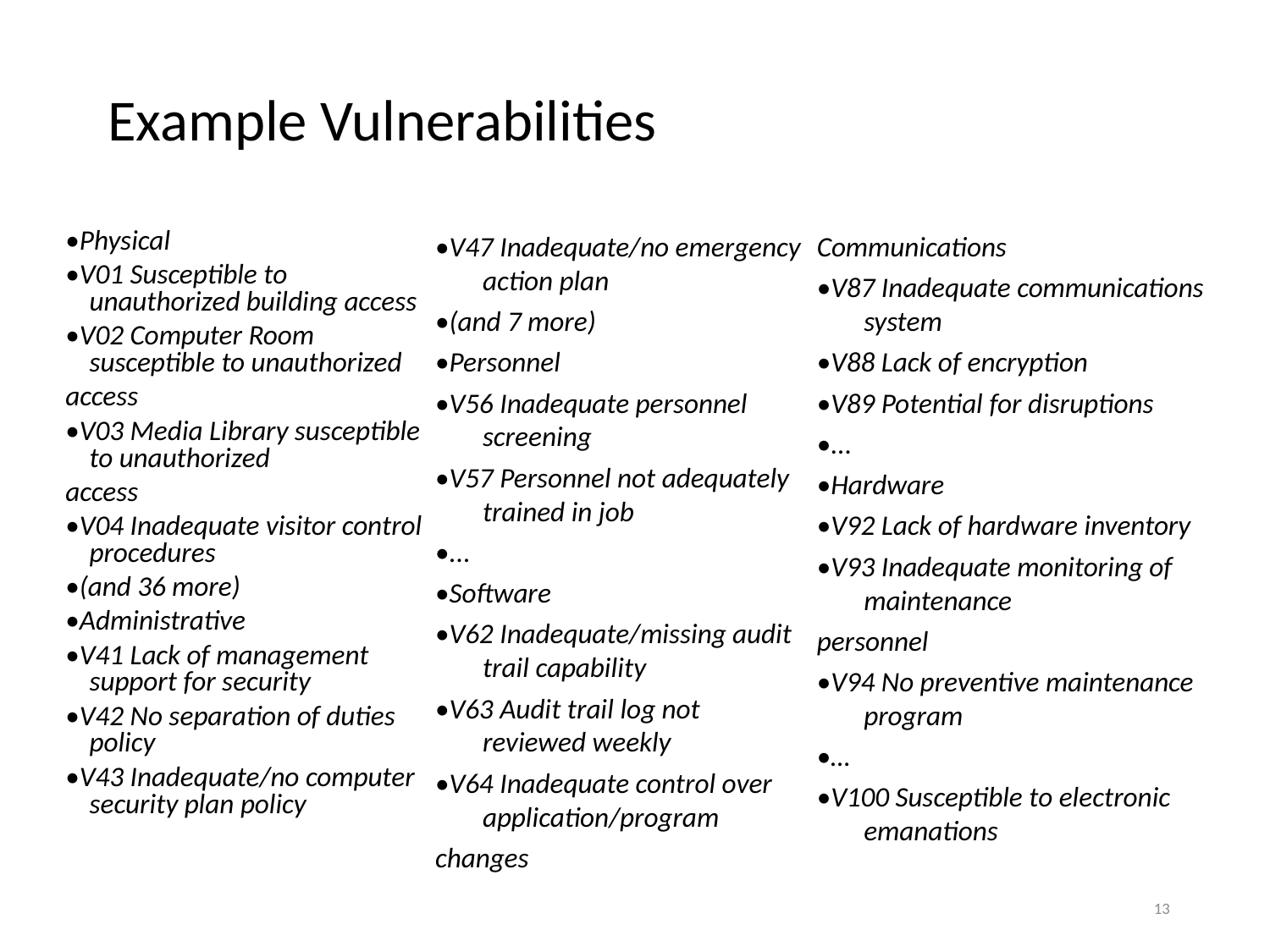

# Example Vulnerabilities
•Physical
•V01 Susceptible to unauthorized building access
•V02 Computer Room susceptible to unauthorized
access
•V03 Media Library susceptible to unauthorized
access
•V04 Inadequate visitor control procedures
•(and 36 more)
•Administrative
•V41 Lack of management support for security
•V42 No separation of duties policy
•V43 Inadequate/no computer security plan policy
•V47 Inadequate/no emergency action plan
•(and 7 more)
•Personnel
•V56 Inadequate personnel screening
•V57 Personnel not adequately trained in job
•...
•Software
•V62 Inadequate/missing audit trail capability
•V63 Audit trail log not reviewed weekly
•V64 Inadequate control over application/program
changes
Communications
•V87 Inadequate communications system
•V88 Lack of encryption
•V89 Potential for disruptions
•...
•Hardware
•V92 Lack of hardware inventory
•V93 Inadequate monitoring of maintenance
personnel
•V94 No preventive maintenance program
•…
•V100 Susceptible to electronic emanations

13